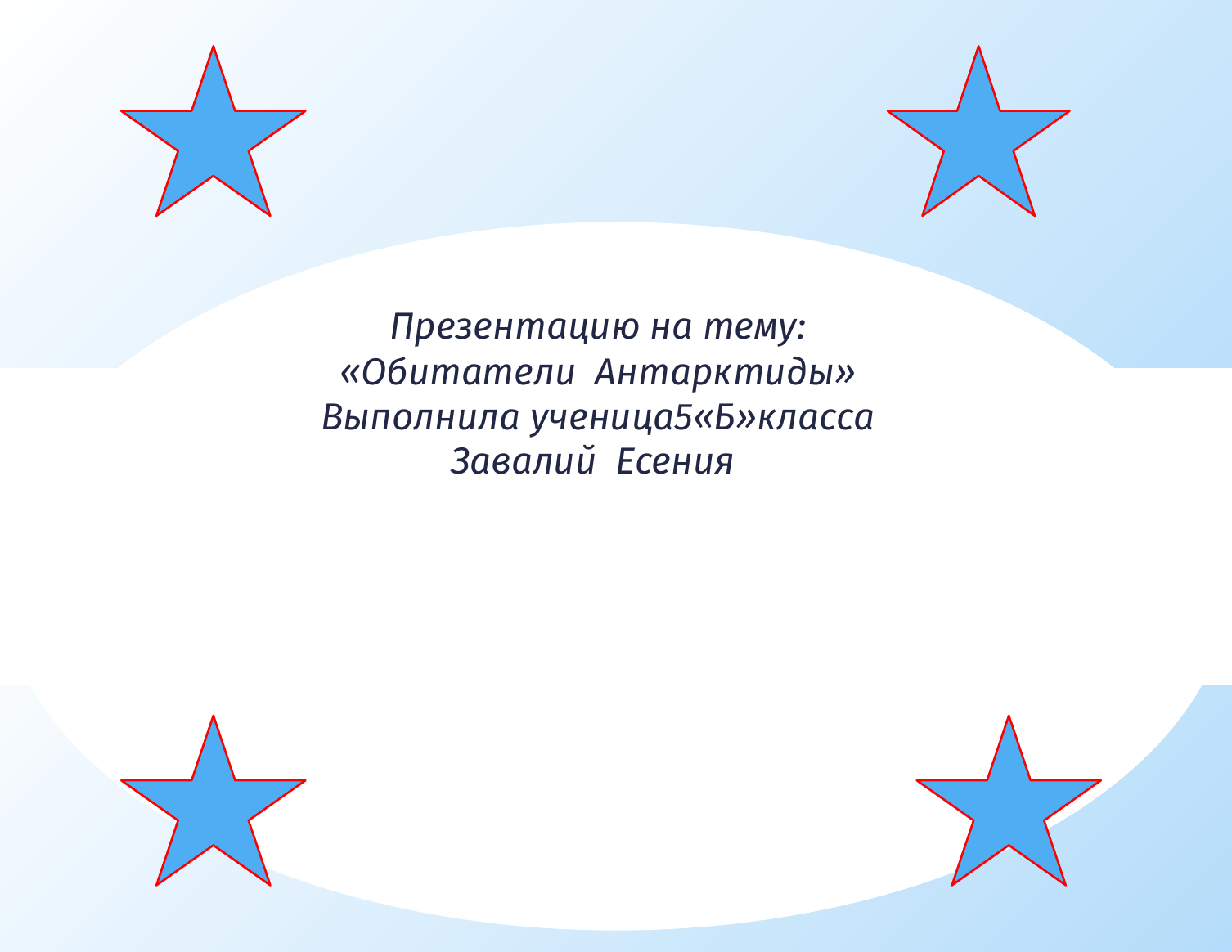

Презентацию на тему:
«Обитатели  Антарктиды»
Выполнила ученица5«Б»класса
Завалий  Есения